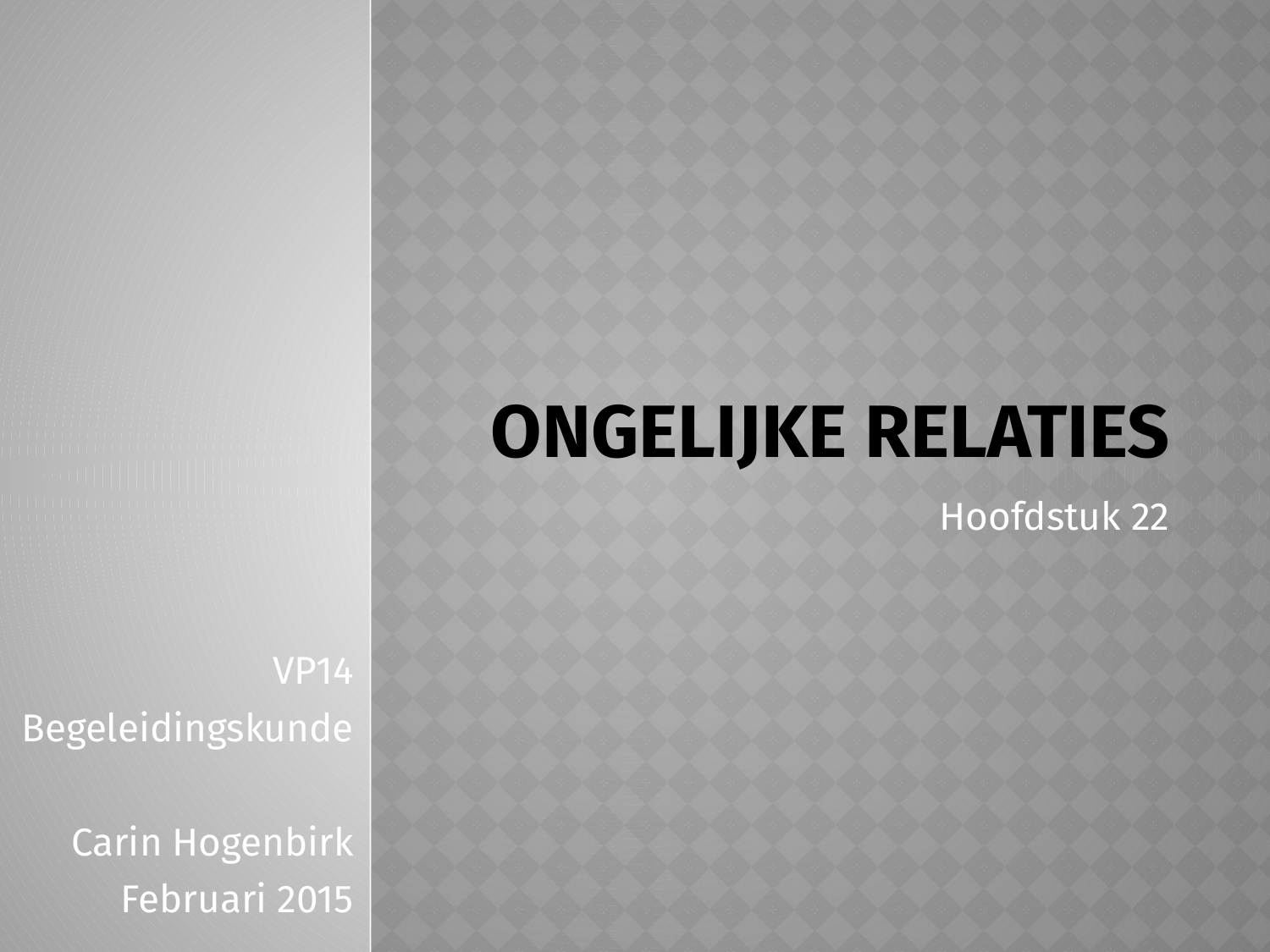

# Ongelijke relaties
Hoofdstuk 22
VP14
Begeleidingskunde

Carin Hogenbirk
Februari 2015